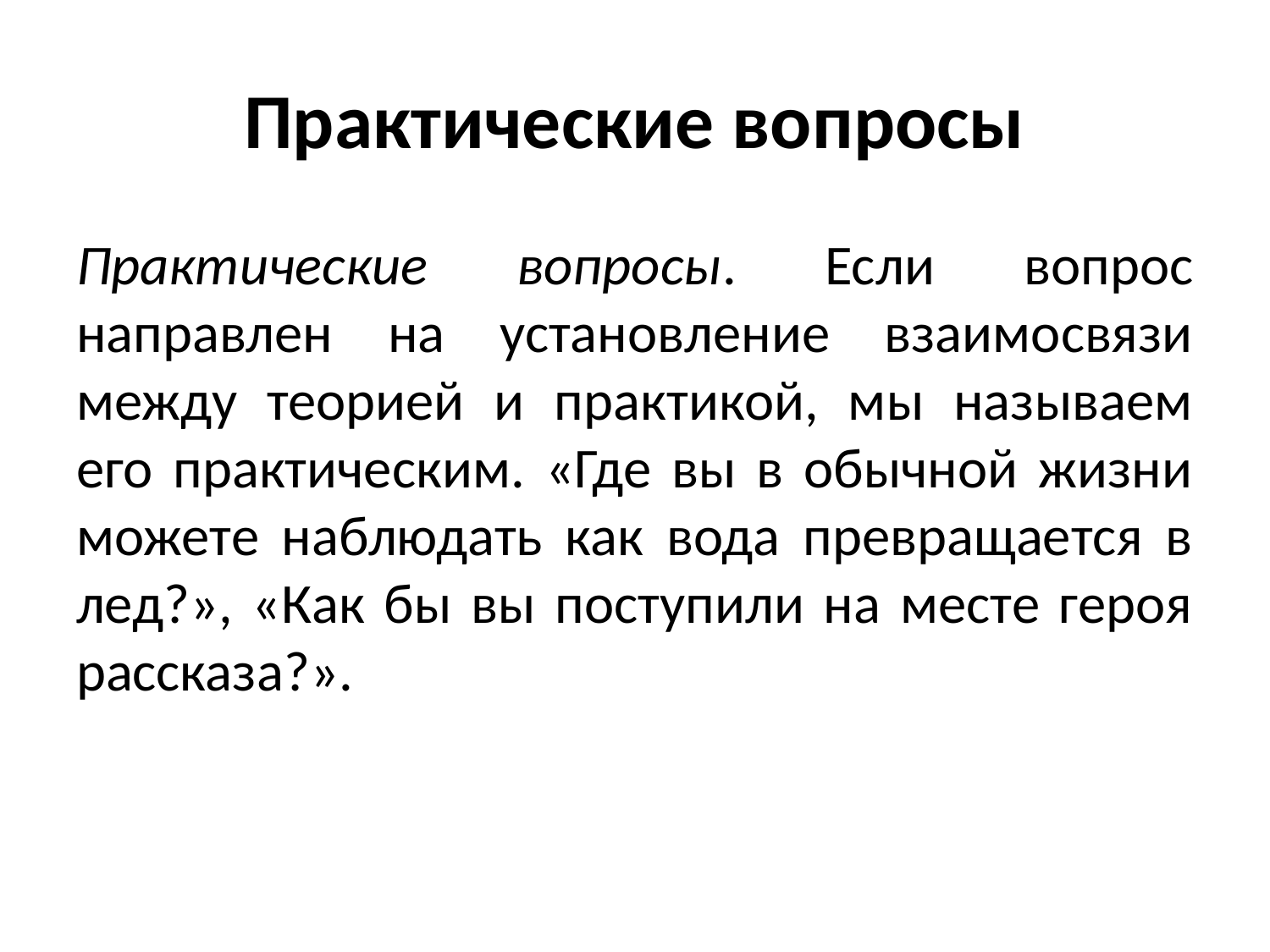

# Практические вопросы
Практические вопросы. Если вопрос направлен на установление взаимосвязи между теорией и практикой, мы называем его практическим. «Где вы в обычной жизни можете наблюдать как вода превращается в лед?», «Как бы вы поступили на месте героя рассказа?».